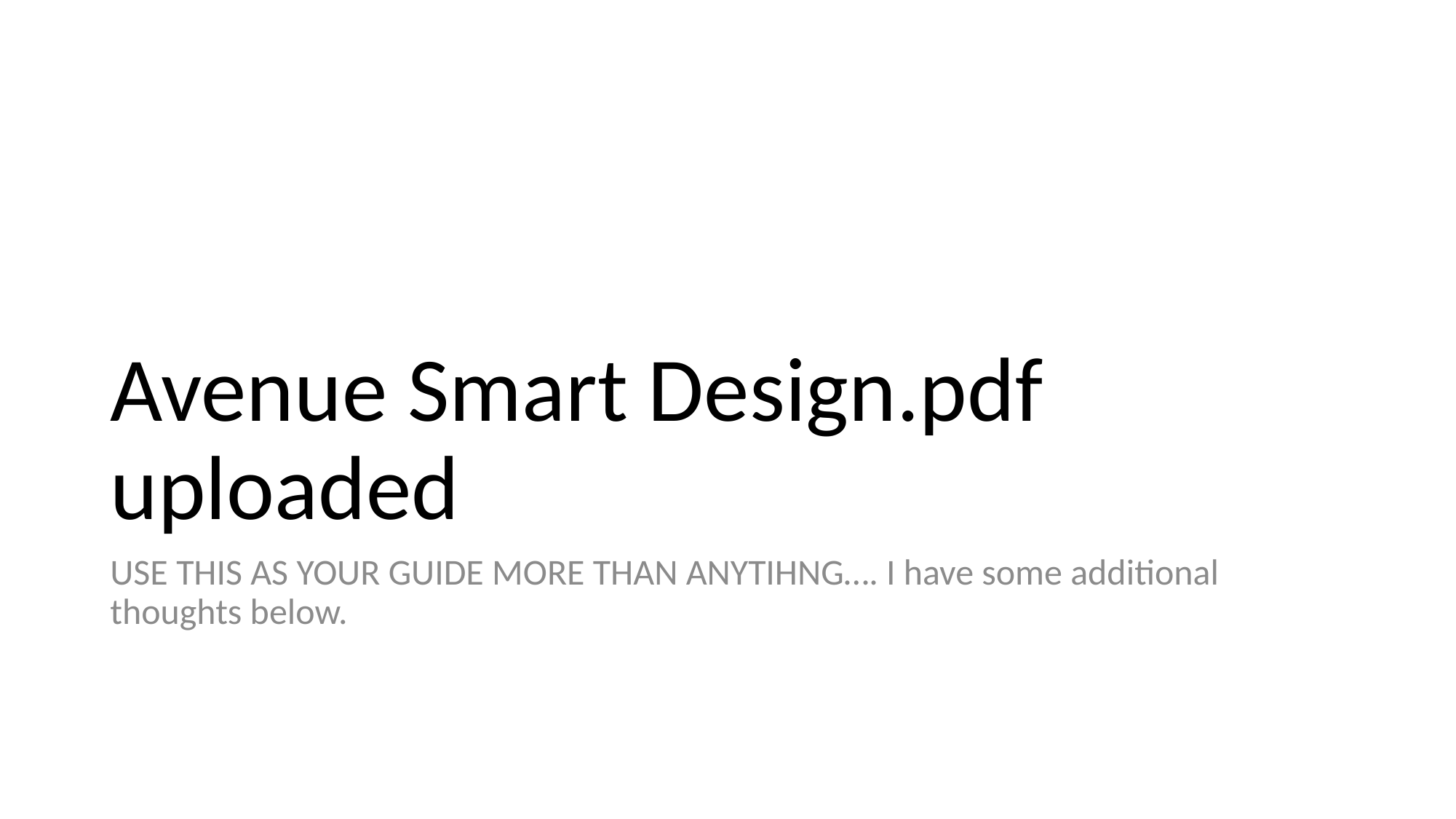

# Avenue Smart Design.pdf uploaded
USE THIS AS YOUR GUIDE MORE THAN ANYTIHNG…. I have some additional thoughts below.